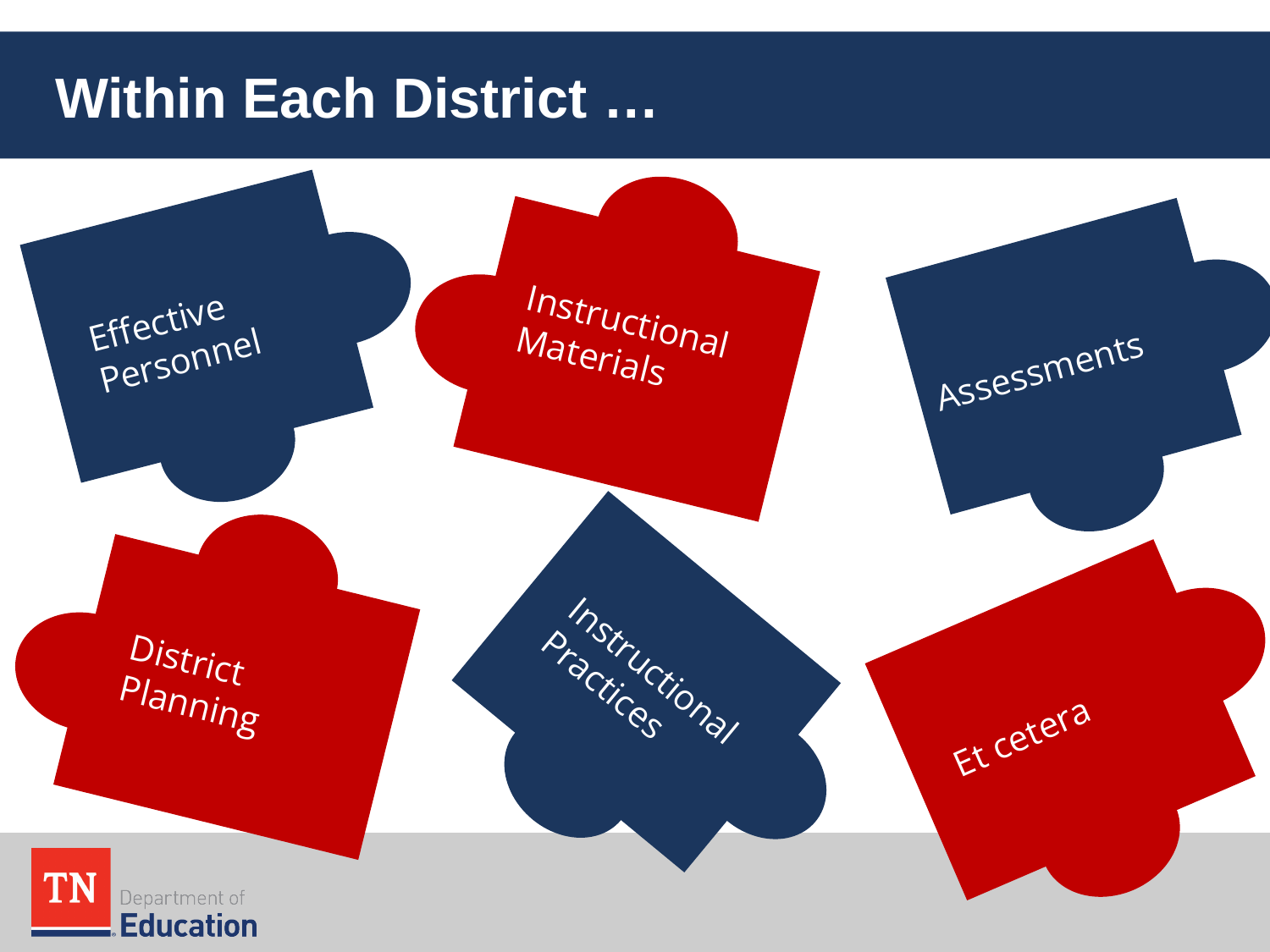

# Within Each District …

Instructional Materials

Effective
Personnel

Assessments

District Planning

Instructional Practices

Et cetera